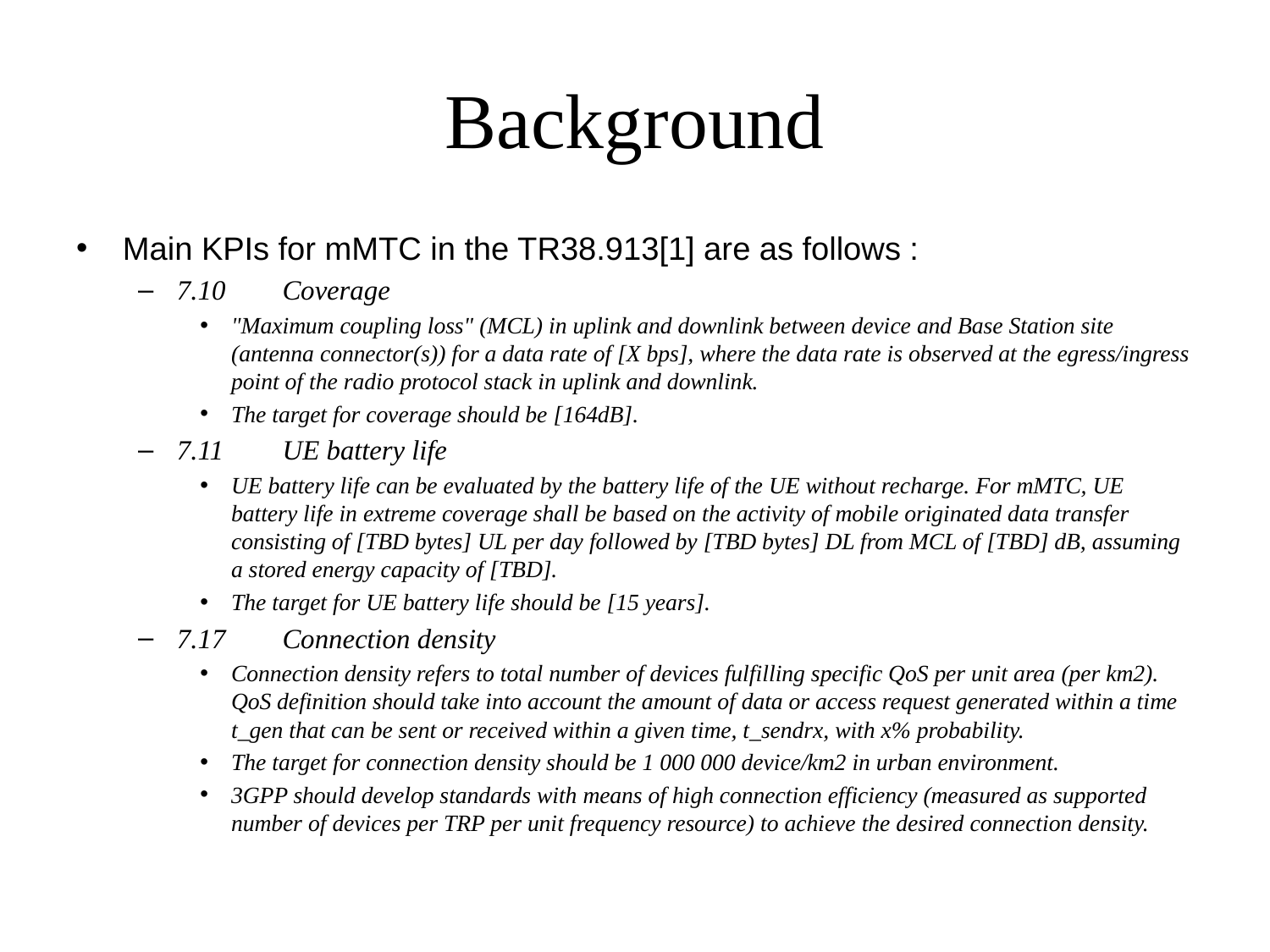

# Background
Main KPIs for mMTC in the TR38.913[1] are as follows :
7.10	Coverage
"Maximum coupling loss" (MCL) in uplink and downlink between device and Base Station site (antenna connector(s)) for a data rate of [X bps], where the data rate is observed at the egress/ingress point of the radio protocol stack in uplink and downlink.
The target for coverage should be [164dB].
7.11	UE battery life
UE battery life can be evaluated by the battery life of the UE without recharge. For mMTC, UE battery life in extreme coverage shall be based on the activity of mobile originated data transfer consisting of [TBD bytes] UL per day followed by [TBD bytes] DL from MCL of [TBD] dB, assuming a stored energy capacity of [TBD].
The target for UE battery life should be [15 years].
7.17	Connection density
Connection density refers to total number of devices fulfilling specific QoS per unit area (per km2). QoS definition should take into account the amount of data or access request generated within a time t_gen that can be sent or received within a given time, t_sendrx, with x% probability.
The target for connection density should be 1 000 000 device/km2 in urban environment.
3GPP should develop standards with means of high connection efficiency (measured as supported number of devices per TRP per unit frequency resource) to achieve the desired connection density.